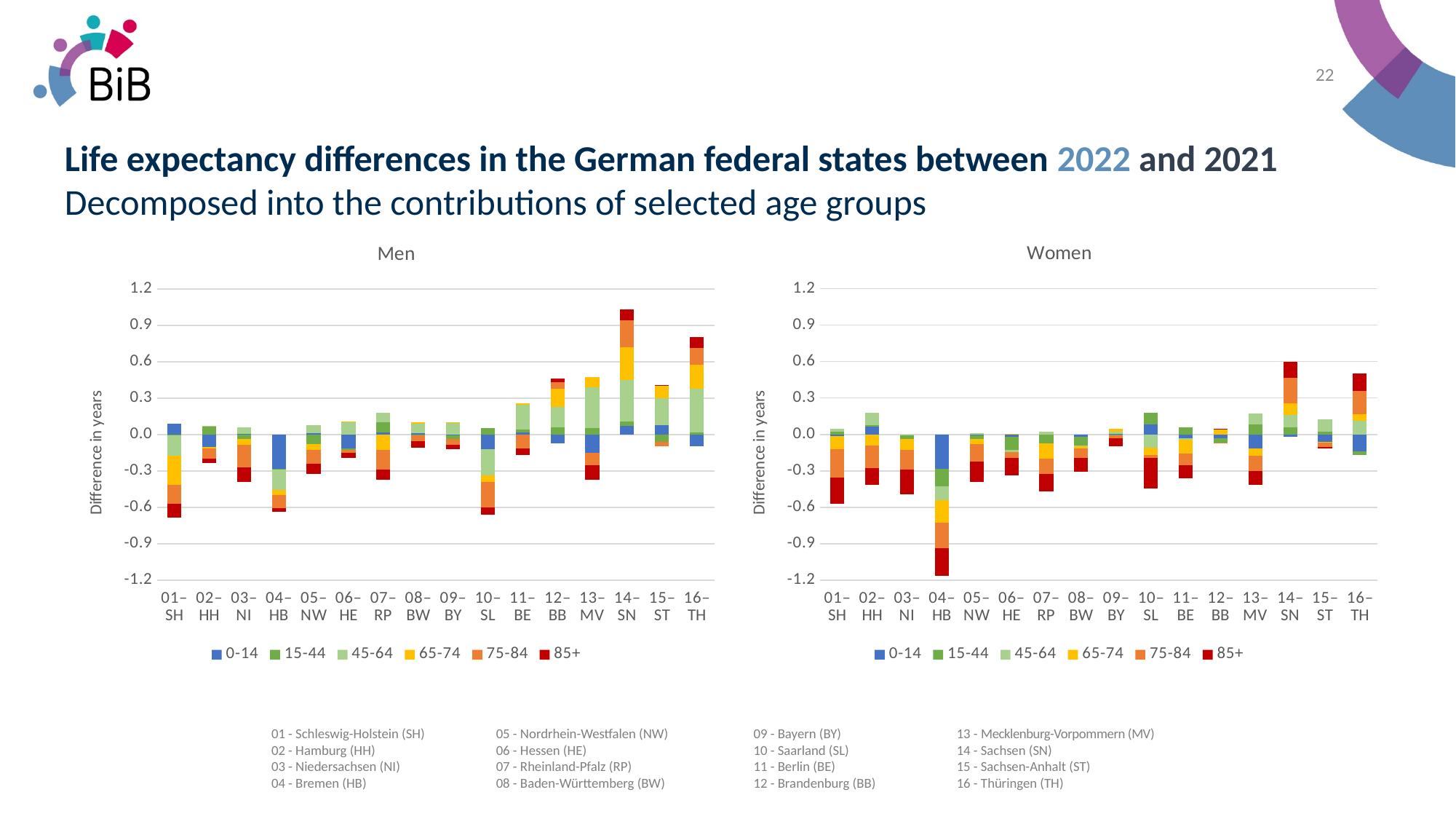

22
# Life expectancy differences in the German federal states between 2022 and 2021 Decomposed into the contributions of selected age groups

### Chart: Women

| Category | 0-14 | 15-44 | 45-64 | 65-74 | 75-84 | 85+ |
|---|---|---|---|---|---|---|
| 01–SH | -0.014150134856983201 | 0.025071537049420615 | 0.021749918484587794 | -0.108108202713467 | -0.230677262449497 | -0.21645509680386205 |
| 02–HH | 0.06511011620896316 | 0.010895285643314876 | 0.1050085659713886 | -0.08895276982985231 | -0.1866522377024469 | -0.14064087556390342 |
| 03–NI | -0.01012441834464538 | -0.025661514998290676 | 0.0009111296168313378 | -0.0930773438694743 | -0.1622087804865657 | -0.20266408255611174 |
| 04–HB | -0.28094014835993203 | -0.14713251998898613 | -0.11258820241310802 | -0.1876534409495679 | -0.2073768317281402 | -0.23107944211998444 |
| 05–NW | -0.0052036886775965715 | -0.03080487417799565 | 0.009968148364428959 | -0.041185978692553304 | -0.1463015695969645 | -0.16597318890863036 |
| 06–HE | -0.017104212488767687 | -0.10828776877139745 | -0.023341525190978953 | 0.004023427770064812 | -0.0467854175864417 | -0.1438242449587506 |
| 07–RP | 0.00011548639799491452 | -0.07164945646897536 | 0.024333280355122597 | -0.1262627780903216 | -0.12534656341316008 | -0.1435226350045227 |
| 08–BW | -0.02088650910414456 | -0.07012531866007524 | -0.006277552987946012 | -0.018775201485290438 | -0.07934759750590101 | -0.11365132039659903 |
| 09–BY | 0.006496798410545066 | -0.007031803414811573 | 0.018638077502735953 | 0.018517807711177198 | -0.02386745694258254 | -0.06622512975769014 |
| 10–SL | 0.0849780580067834 | 0.0948747400265404 | -0.10723396944774803 | -0.06028028628298187 | -0.024396171706619882 | -0.2549399069425105 |
| 11–BE | -0.028649655705002837 | 0.05842929999433014 | -0.012222977597936294 | -0.1168171388588275 | -0.09545451667300141 | -0.10920728372830268 |
| 12–BB | -0.03083422748039053 | -0.03440429861976215 | -0.0044060838162778004 | 0.04131314397626799 | -0.00585706488868 | 0.004092244911575471 |
| 13–MV | -0.115518677914551 | 0.08092308825052891 | 0.09208856766021264 | -0.0611194923235843 | -0.12555005750824907 | -0.11445979651504957 |
| 14–SN | -0.01693614697413183 | 0.0573850644719656 | 0.10448252928740231 | 0.091906830596308 | 0.212840971656483 | 0.13359334595982364 |
| 15–ST | -0.060814920303144476 | 0.024898370642077387 | 0.10089891917068884 | -0.0050028996576615 | -0.037074131317965 | -0.013640599044798297 |
| 16–TH | -0.13915522817546844 | -0.029986259458418412 | 0.11506873181939889 | 0.05103540851411731 | 0.1908273332837499 | 0.14557027858473542 |

### Chart: Men

| Category | 0-14 | 15-44 | 45-64 | 65-74 | 75-84 | 85+ |
|---|---|---|---|---|---|---|
| 01–SH | 0.09297782917275309 | -0.007136004907764035 | -0.1665801444737415 | -0.2411423416104835 | -0.1581090465167491 | -0.11253496522616749 |
| 02–HH | -0.10059350919246403 | 0.06529402116096608 | 0.007920214513731538 | -0.0106843724826007 | -0.08394433331861963 | -0.039895826795195426 |
| 03–NI | 0.008390087546487818 | -0.03791170821649818 | 0.05063414331437602 | -0.0475307341183466 | -0.1863053841603982 | -0.11987776286451174 |
| 04–HB | -0.2818886800755963 | -0.0035915208222050063 | -0.1704952824041614 | -0.04277309956366087 | -0.10835705997330121 | -0.030208811007405148 |
| 05–NW | 0.014664172231960069 | -0.07691634284044113 | 0.06537819460040589 | -0.04641115440362853 | -0.1177717602856206 | -0.08519365538917613 |
| 06–HE | -0.11509017676738151 | -0.012161121767249468 | 0.10649577577086689 | 0.0017441986637151997 | -0.02207891525949184 | -0.04323623237034012 |
| 07–RP | 0.019615930650999758 | 0.08065628390989583 | 0.07942107347516726 | -0.1286294357650704 | -0.1614626053086283 | -0.08012267044241389 |
| 08–BW | 0.014824868096795212 | -0.0038665805881166176 | 0.07341898200079555 | 0.012281226610618031 | -0.0519243226341004 | -0.05395002476730327 |
| 09–BY | -0.007325227406219882 | -0.028041582856552318 | 0.1026328998435844 | 0.0033068426895752605 | -0.0495027871628721 | -0.03543789382116811 |
| 10–SL | -0.12185990057199048 | 0.05663575326001777 | -0.2128486133548651 | -0.0580338555805113 | -0.20599792315847087 | -0.06168517340068293 |
| 11–BE | 0.017361199781554097 | 0.023610872728944837 | 0.2068876592752531 | 0.014005262714299298 | -0.11283057384321181 | -0.0540976196633167 |
| 12–BB | -0.07391936699966101 | 0.0594487749929798 | 0.16850085843753954 | 0.14993508746517392 | 0.055107190074266996 | 0.030273173006548842 |
| 13–MV | -0.148922122686244 | 0.05187871976677631 | 0.3369529173644563 | 0.0857935945654589 | -0.1028903707002727 | -0.12004754762944708 |
| 14–SN | 0.07182299186185756 | 0.03856281807874489 | 0.3432420264813984 | 0.269070989277026 | 0.2193276503541886 | 0.09400552942875609 |
| 15–ST | 0.07748648797490176 | -0.06015072855391422 | 0.22214077887291228 | 0.1016141393308061 | -0.034552464152646706 | 0.010393246683200616 |
| 16–TH | -0.0979175027732922 | 0.02158425822103279 | 0.3553133527349181 | 0.19953770450731428 | 0.1407339921619979 | 0.08810151103791952 |
01 - Schleswig-Holstein (SH) 	05 - Nordrhein-Westfalen (NW)	09 - Bayern (BY)	13 - Mecklenburg-Vorpommern (MV)
02 - Hamburg (HH)	06 - Hessen (HE)	10 - Saarland (SL) 	14 - Sachsen (SN)
03 - Niedersachsen (NI)	07 - Rheinland-Pfalz (RP) 	11 - Berlin (BE) 	15 - Sachsen-Anhalt (ST)
04 - Bremen (HB)	08 - Baden-Württemberg (BW)	12 - Brandenburg (BB) 	16 - Thüringen (TH)